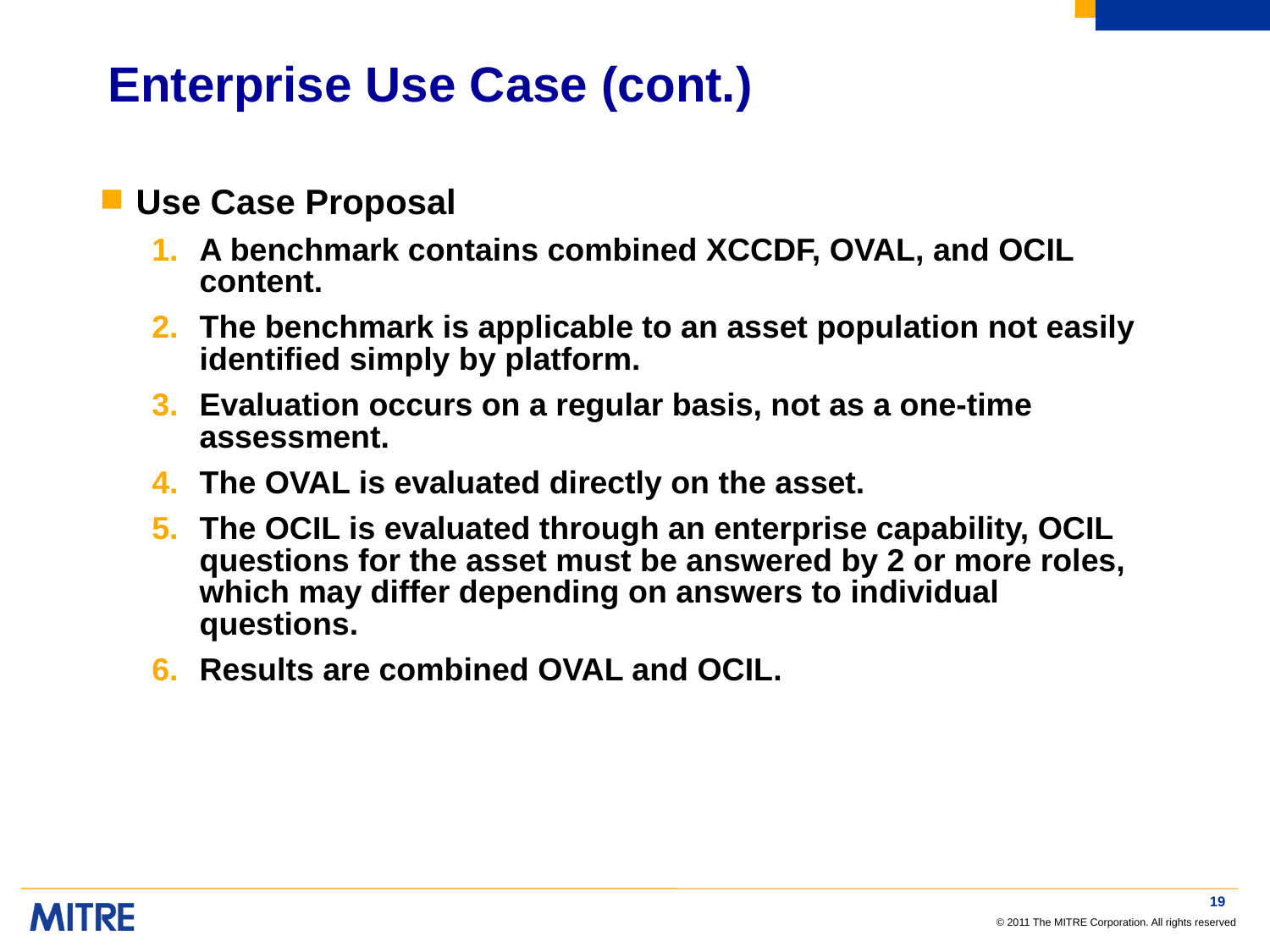

# Enterprise Use Case (cont.)
Use Case Proposal
A benchmark contains combined XCCDF, OVAL, and OCIL content.
The benchmark is applicable to an asset population not easily identified simply by platform.
Evaluation occurs on a regular basis, not as a one-time assessment.
The OVAL is evaluated directly on the asset.
The OCIL is evaluated through an enterprise capability, OCIL questions for the asset must be answered by 2 or more roles, which may differ depending on answers to individual questions.
Results are combined OVAL and OCIL.

19